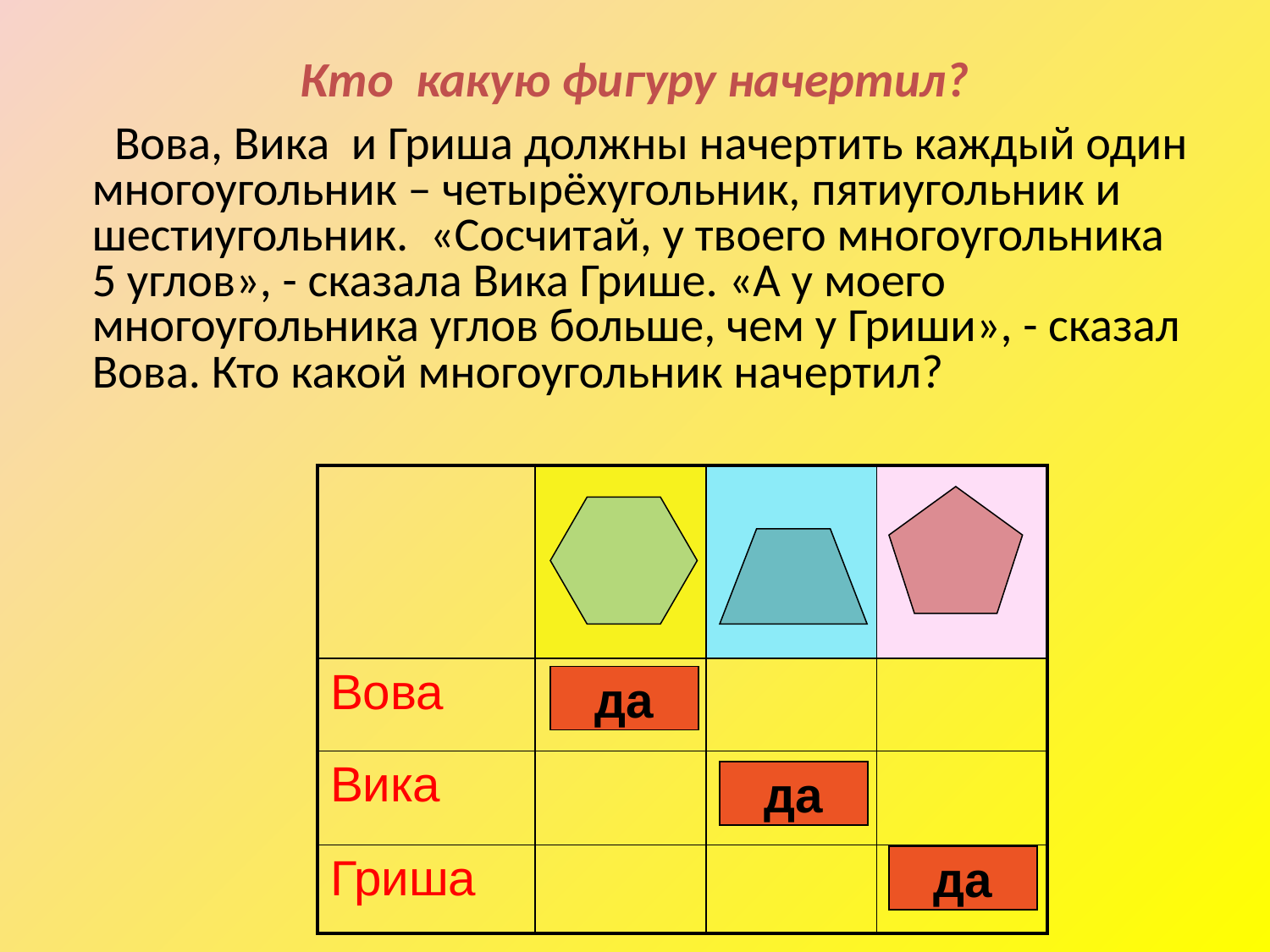

# Кто  какую фигуру начертил?
           Вова, Вика  и Гриша должны начертить каждый один многоугольник – четырёхугольник, пятиугольник и шестиугольник.  «Сосчитай, у твоего многоугольника 5 углов», - сказала Вика Грише. «А у моего многоугольника углов больше, чем у Гриши», - сказал Вова. Кто какой многоугольник начертил?

|  |  |  |  |
| --- | --- | --- | --- |
| Вова |  |  |  |
| Вика |  |  |  |
| Гриша |  |  |  |

да
да
да